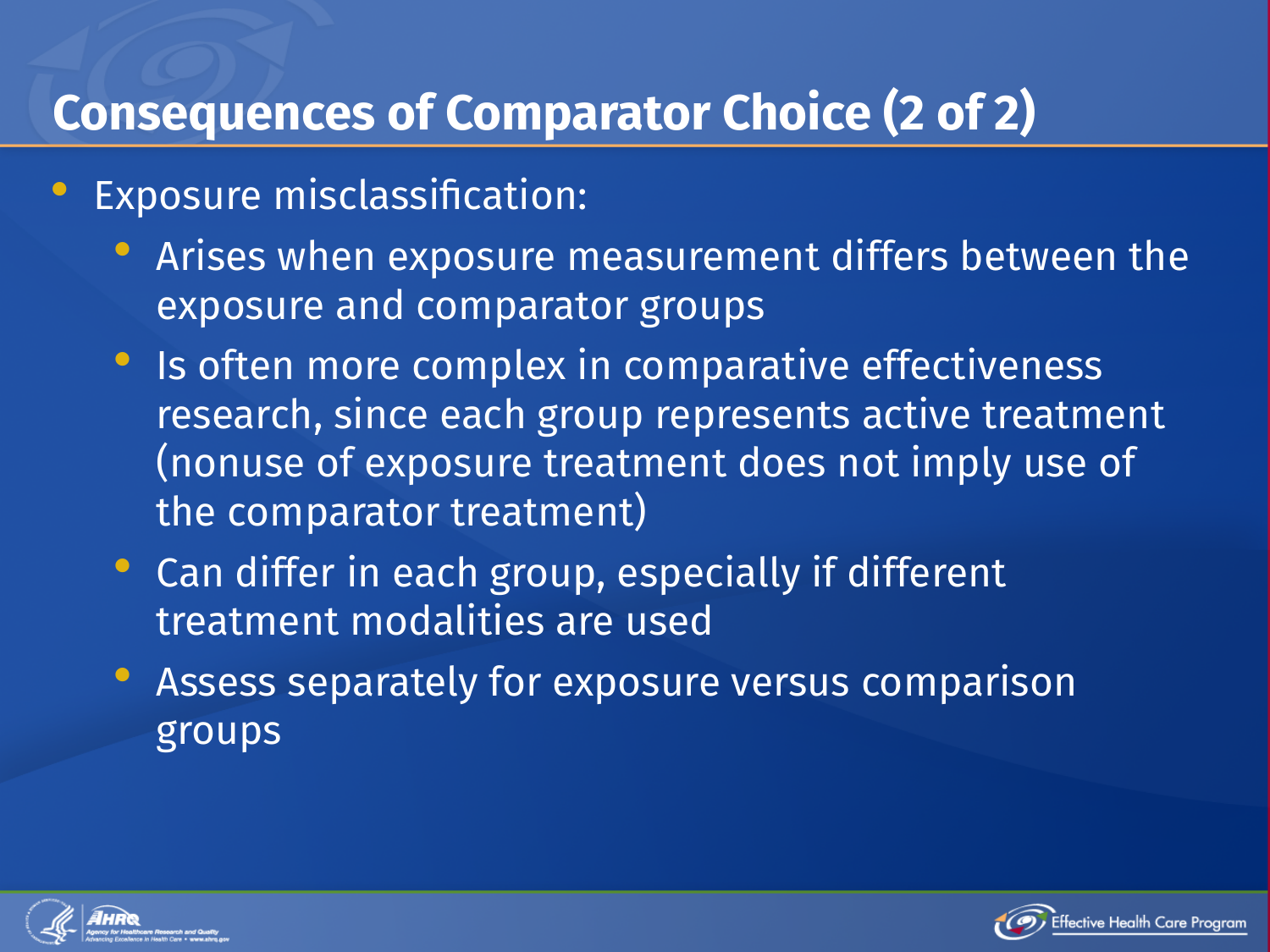

# Consequences of Comparator Choice (2 of 2)
Exposure misclassification:
Arises when exposure measurement differs between the exposure and comparator groups
Is often more complex in comparative effectiveness research, since each group represents active treatment (nonuse of exposure treatment does not imply use of the comparator treatment)
Can differ in each group, especially if different treatment modalities are used
Assess separately for exposure versus comparison groups